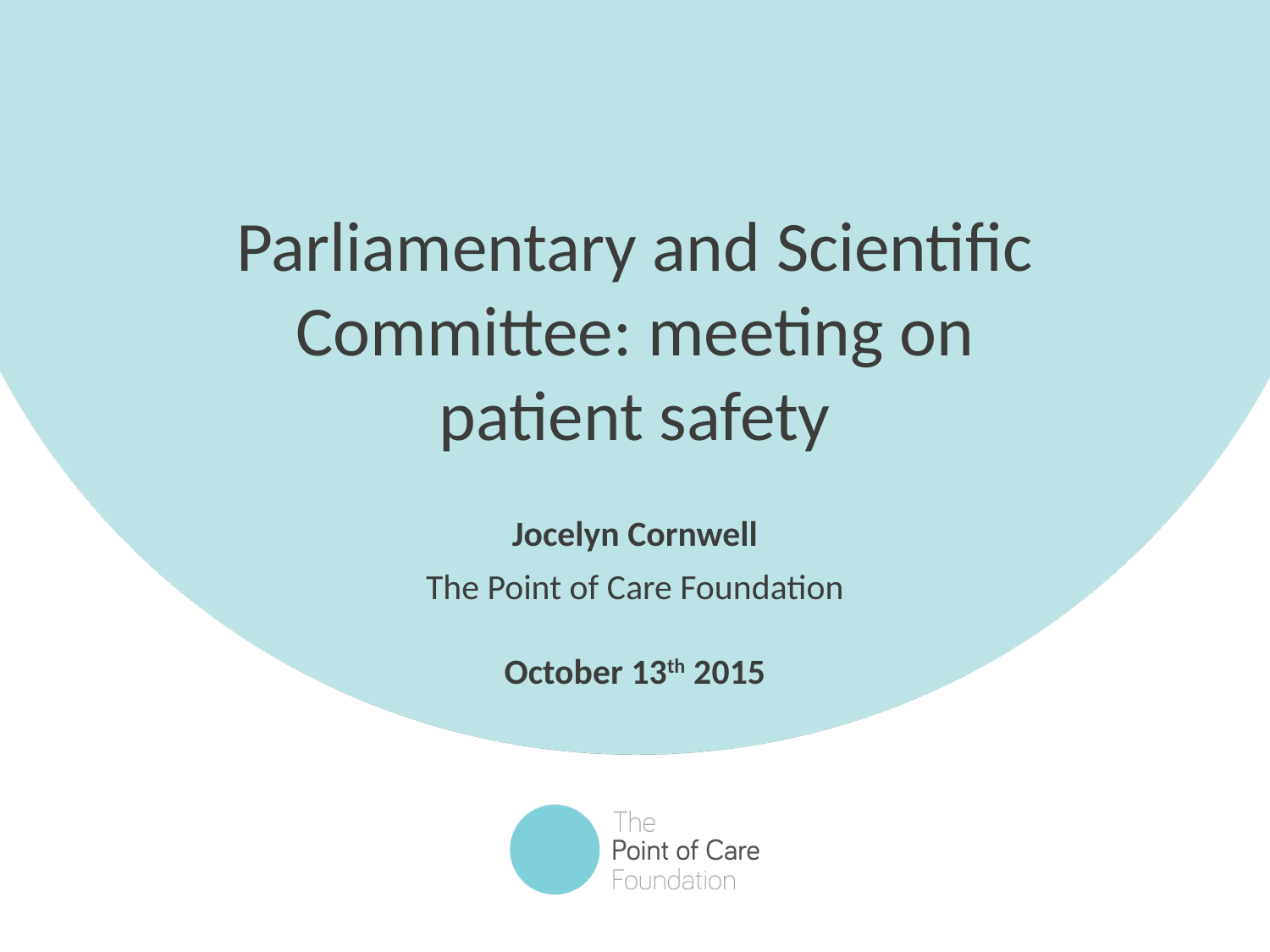

# Parliamentary and Scientific Committee: meeting on patient safety
Jocelyn Cornwell
The Point of Care Foundation
October 13th 2015